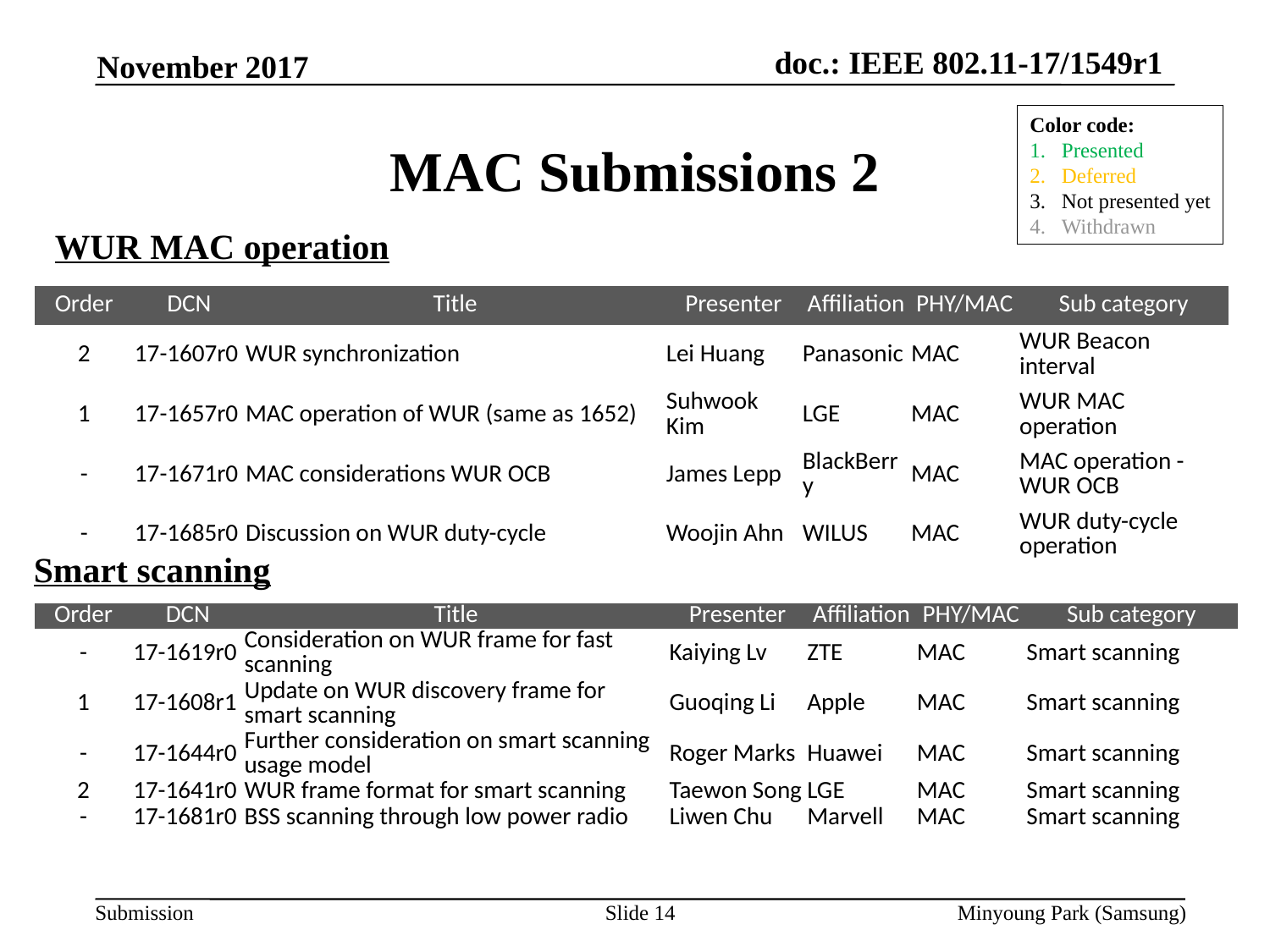

November 2017
# MAC Submissions 2
Color code:
Presented
Deferred
Not presented yet
Withdrawn
WUR MAC operation

| Order | DCN | Title | Presenter | Affiliation | PHY/MAC | Sub category |
| --- | --- | --- | --- | --- | --- | --- |
| 2 | 17-1607r0 | WUR synchronization | Lei Huang | Panasonic | MAC | WUR Beacon interval |
| 1 | 17-1657r0 | MAC operation of WUR (same as 1652) | Suhwook Kim | LGE | MAC | WUR MAC operation |
| - | 17-1671r0 | MAC considerations WUR OCB | James Lepp | BlackBerry | MAC | MAC operation - WUR OCB |
| - | 17-1685r0 | Discussion on WUR duty-cycle | Woojin Ahn | WILUS | MAC | WUR duty-cycle operation |
Smart scanning

| Order | DCN | Title | Presenter | Affiliation | PHY/MAC | Sub category |
| --- | --- | --- | --- | --- | --- | --- |
| - | 17-1619r0 | Consideration on WUR frame for fast scanning | Kaiying Lv | ZTE | MAC | Smart scanning |
| 1 | 17-1608r1 | Update on WUR discovery frame for smart scanning | Guoqing Li | Apple | MAC | Smart scanning |
| - | 17-1644r0 | Further consideration on smart scanning usage model | Roger Marks | Huawei | MAC | Smart scanning |
| 2 | 17-1641r0 | WUR frame format for smart scanning | Taewon Song | LGE | MAC | Smart scanning |
| - | 17-1681r0 | BSS scanning through low power radio | Liwen Chu | Marvell | MAC | Smart scanning |
Slide 14
Minyoung Park (Samsung)